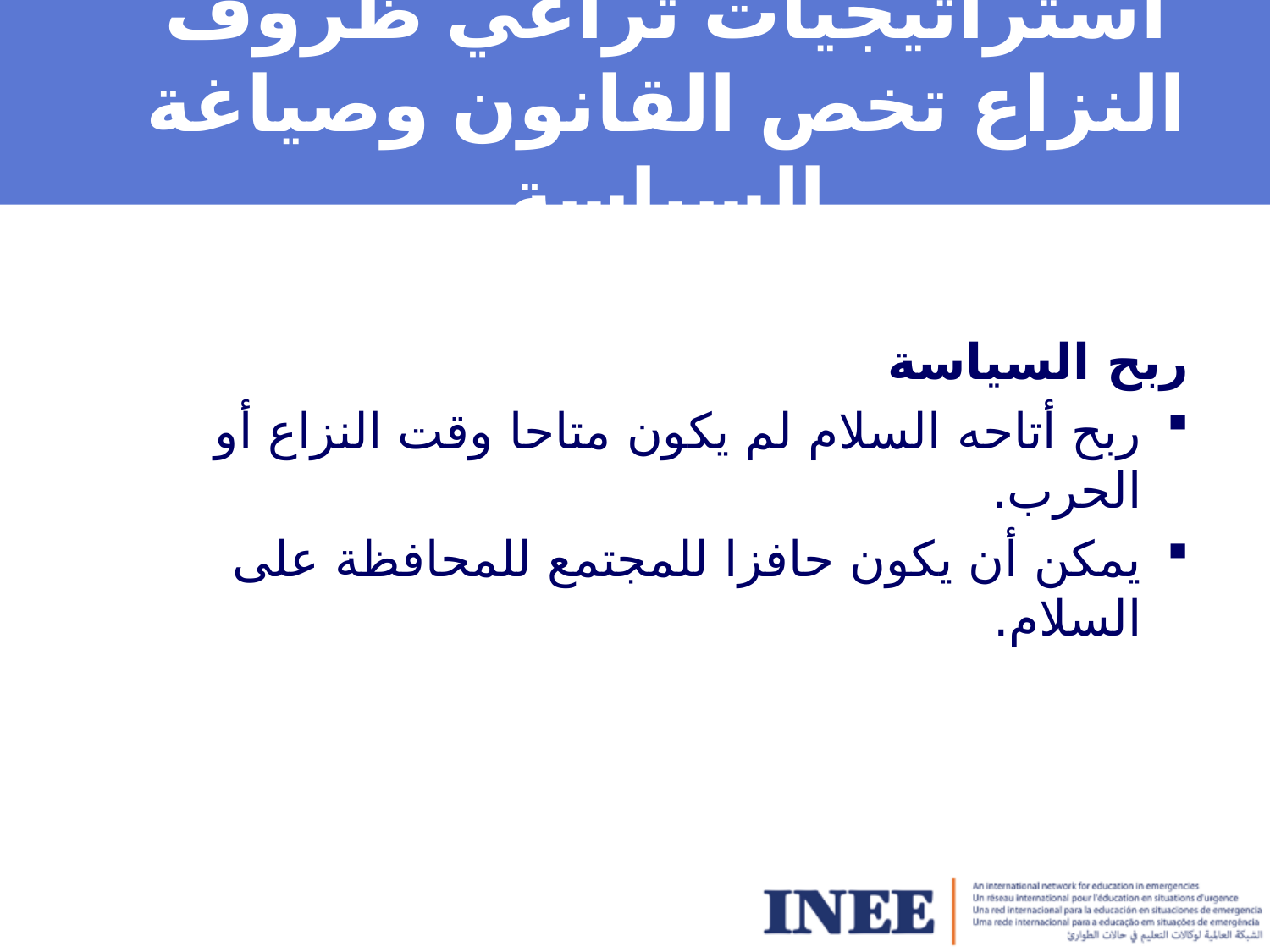

# استراتيجيات تراعي ظروف النزاع تخص القانون وصياغة السياسة
ربح السياسة
ربح أتاحه السلام لم يكون متاحا وقت النزاع أو الحرب.
يمكن أن يكون حافزا للمجتمع للمحافظة على السلام.